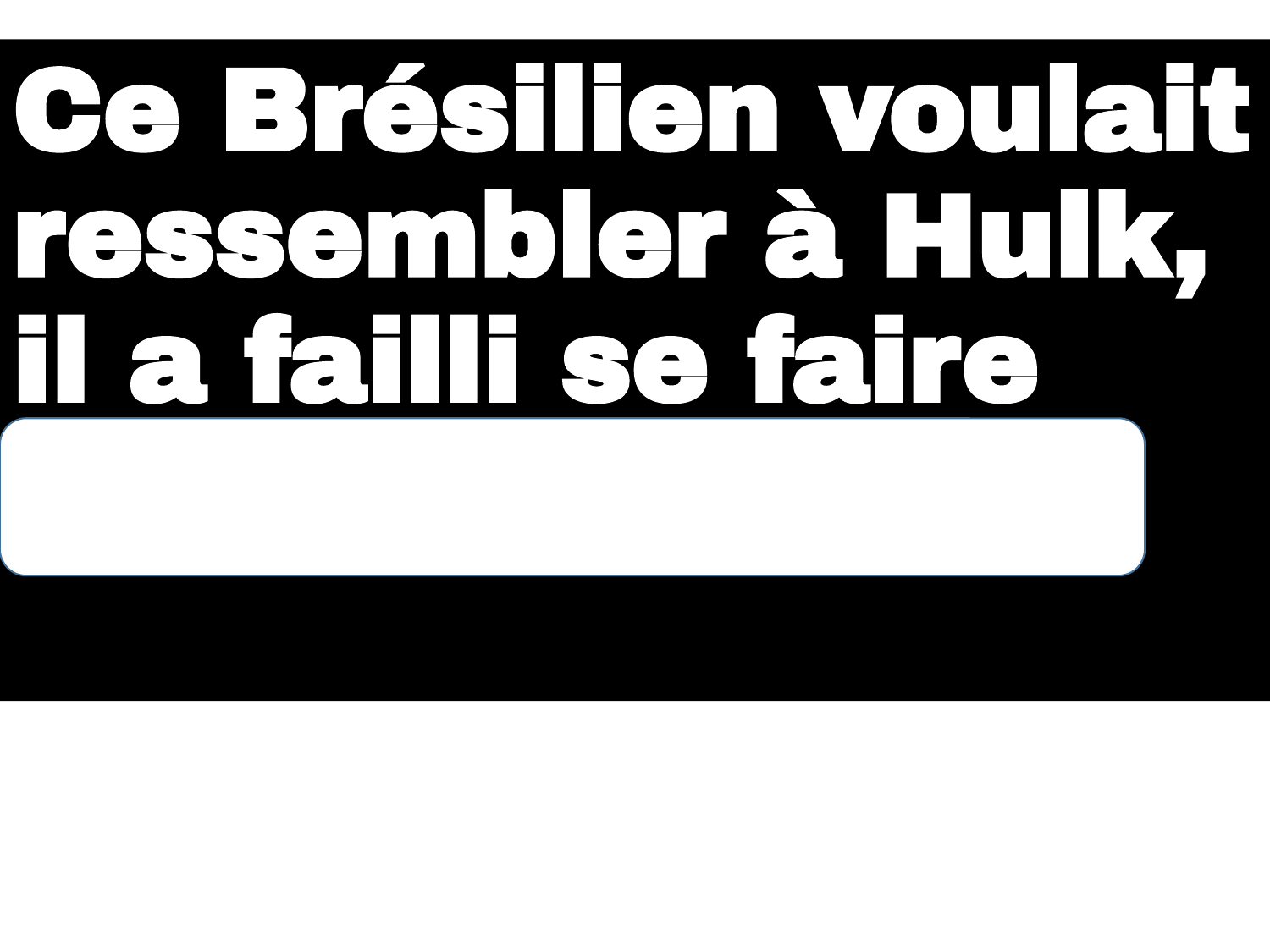

# Ce Brésilien voulait ressembler à Hulk, il a failli se faire amputer des bras